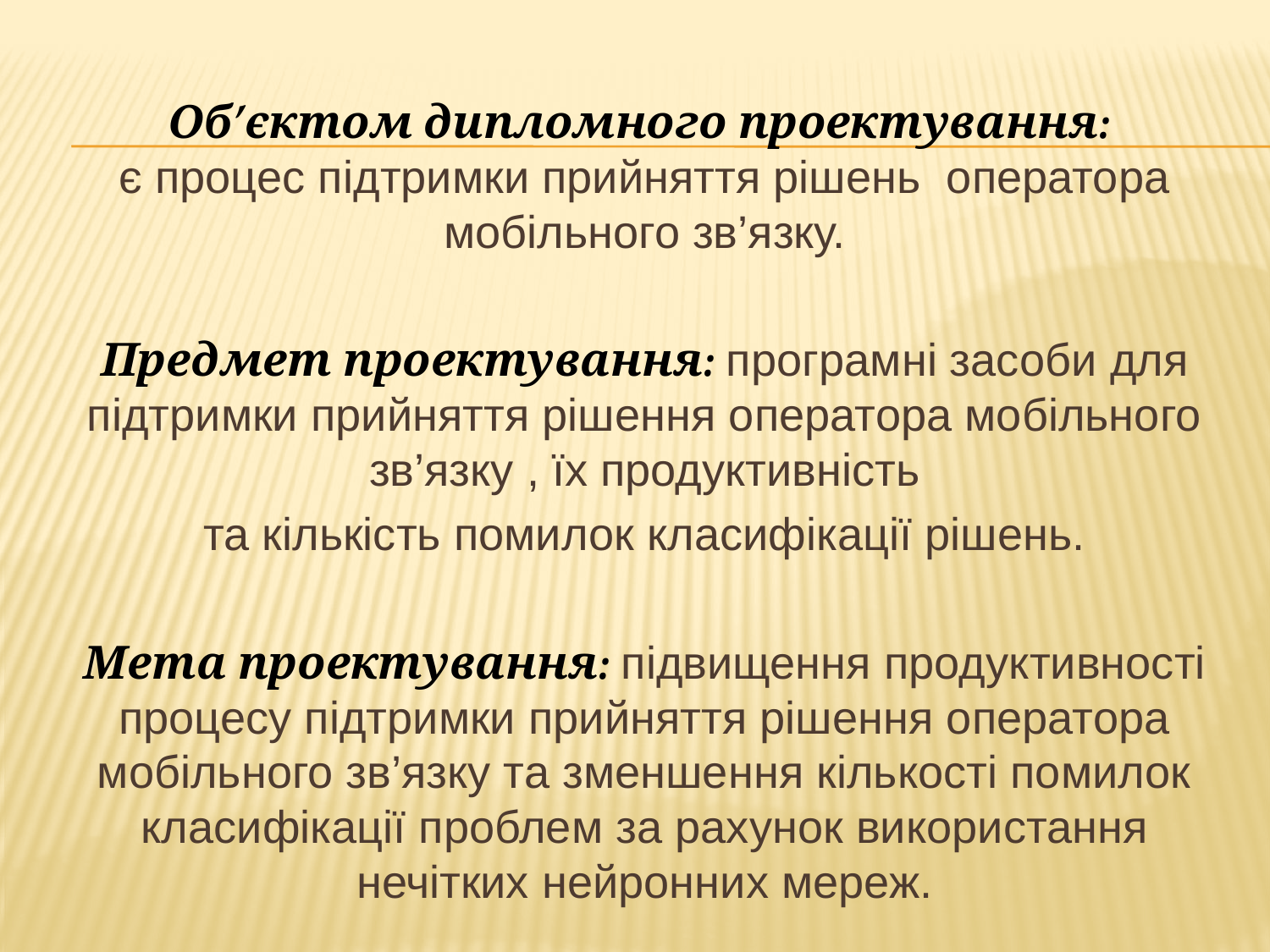

Об’єктом дипломного проектування:
є процес підтримки прийняття рішень  оператора мобільного зв’язку.

Предмет проектування: програмні засоби для підтримки прийняття рішення оператора мобільного зв’язку , їх продуктивність
та кількість помилок класифікації рішень.

Мета проектування: підвищення продуктивності процесу підтримки прийняття рішення оператора мобільного зв’язку та зменшення кількості помилок класифікації проблем за рахунок використання нечітких нейронних мереж.